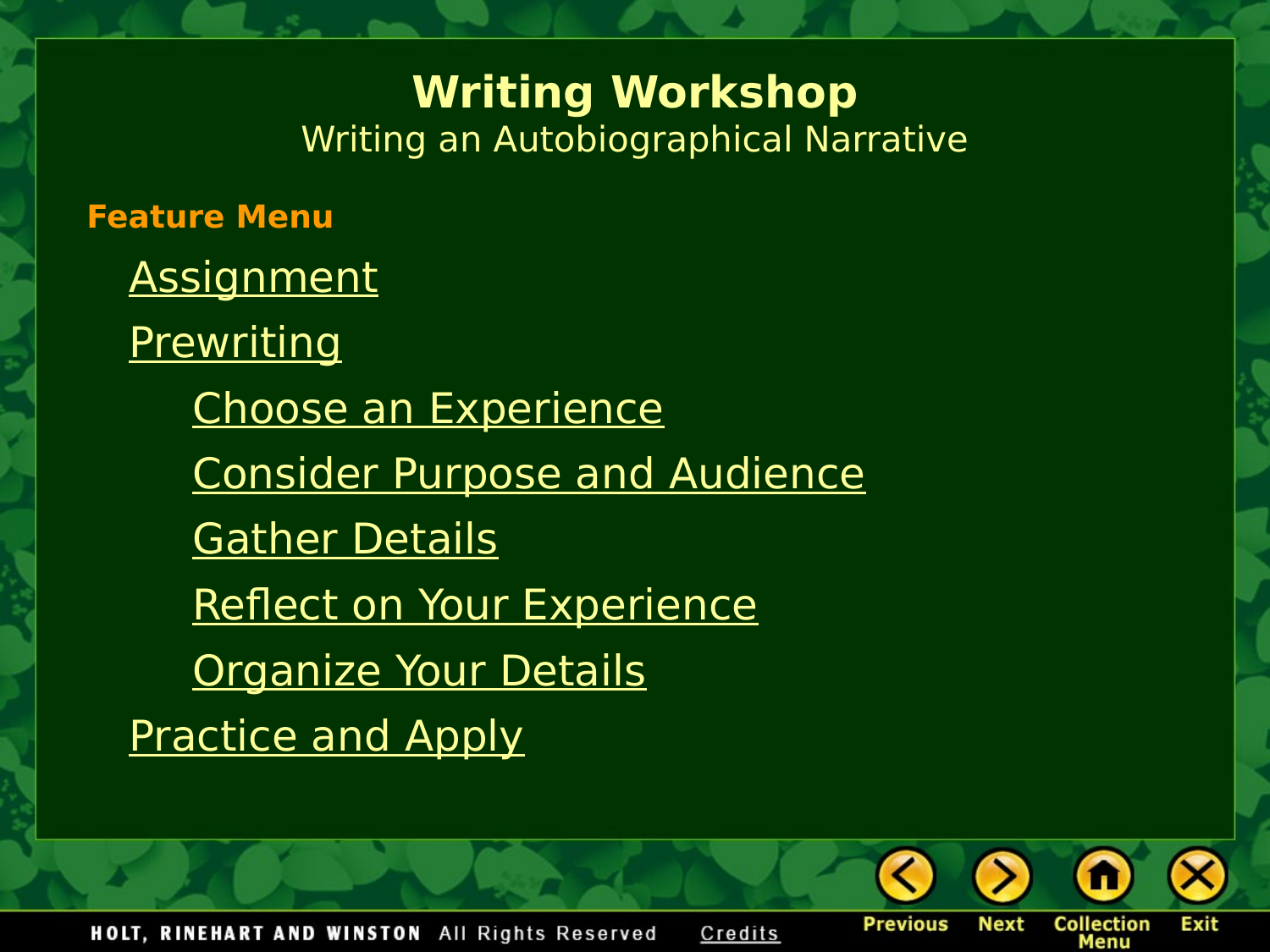

# Writing Workshop Writing an Autobiographical Narrative
Feature Menu
Assignment
Prewriting
	Choose an Experience
	Consider Purpose and Audience
	Gather Details
	Reflect on Your Experience
	Organize Your Details
Practice and Apply